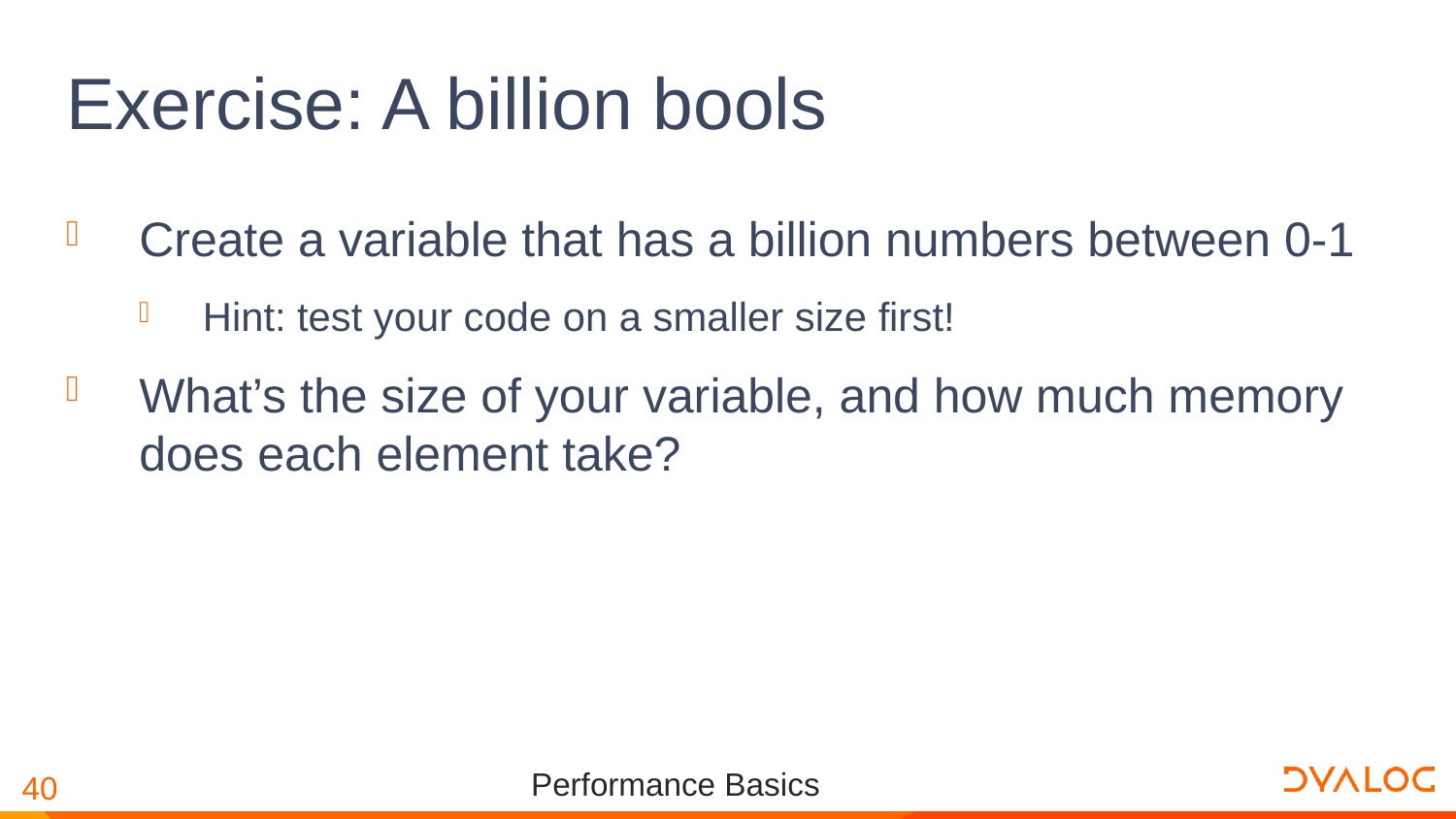

# Exercise: A billion bools
Create a variable that has a billion numbers between 0-1
Hint: test your code on a smaller size first!
What’s the size of your variable, and how much memory does each element take?